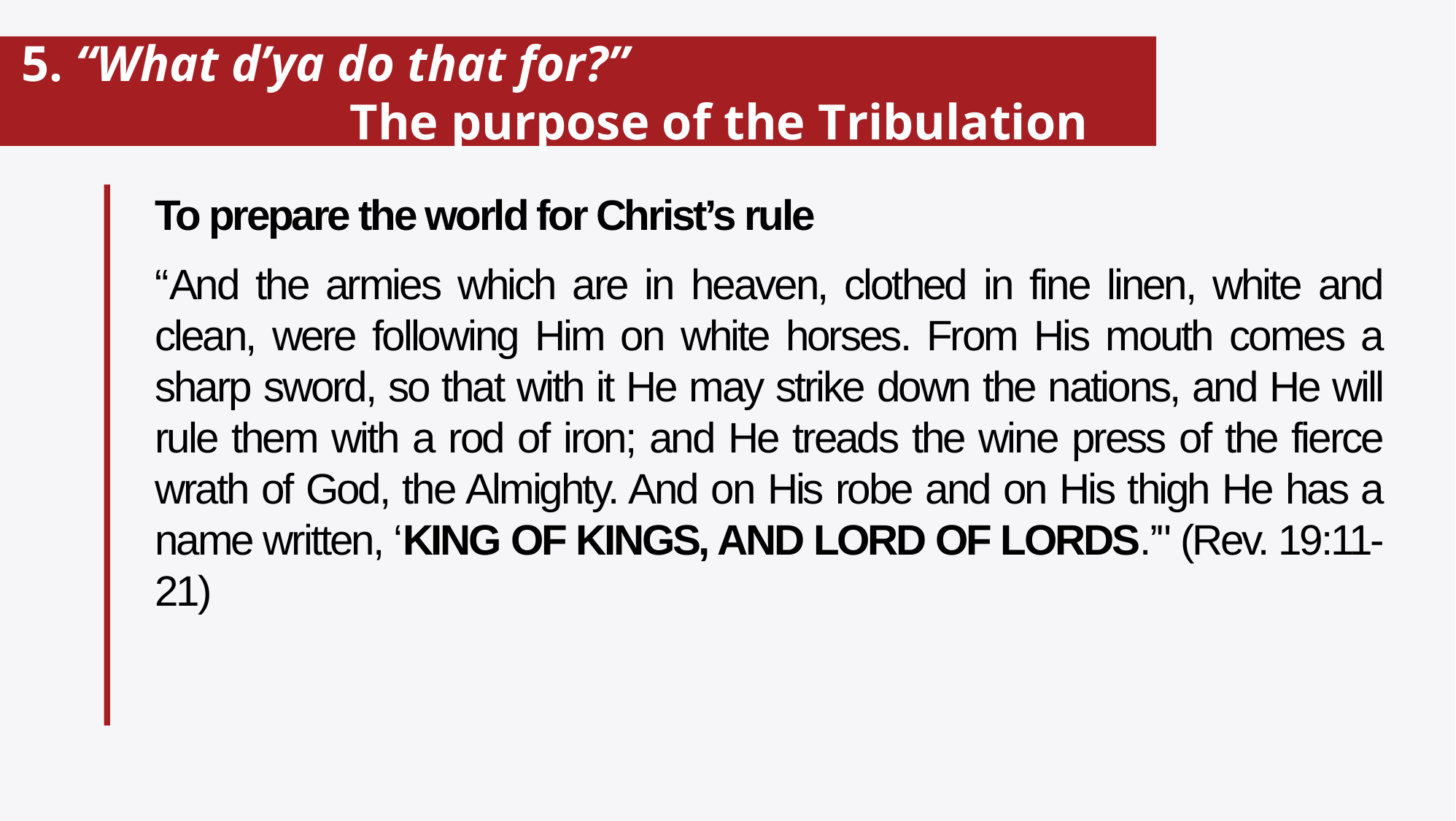

# 5. “What d’ya do that for?” The purpose of the Tribulation
To prepare the world for Christ’s rule
“And the armies which are in heaven, clothed in fine linen, white and clean, were following Him on white horses. From His mouth comes a sharp sword, so that with it He may strike down the nations, and He will rule them with a rod of iron; and He treads the wine press of the fierce wrath of God, the Almighty. And on His robe and on His thigh He has a name written, ‘KING OF KINGS, AND LORD OF LORDS.’" (Rev. 19:11-21)